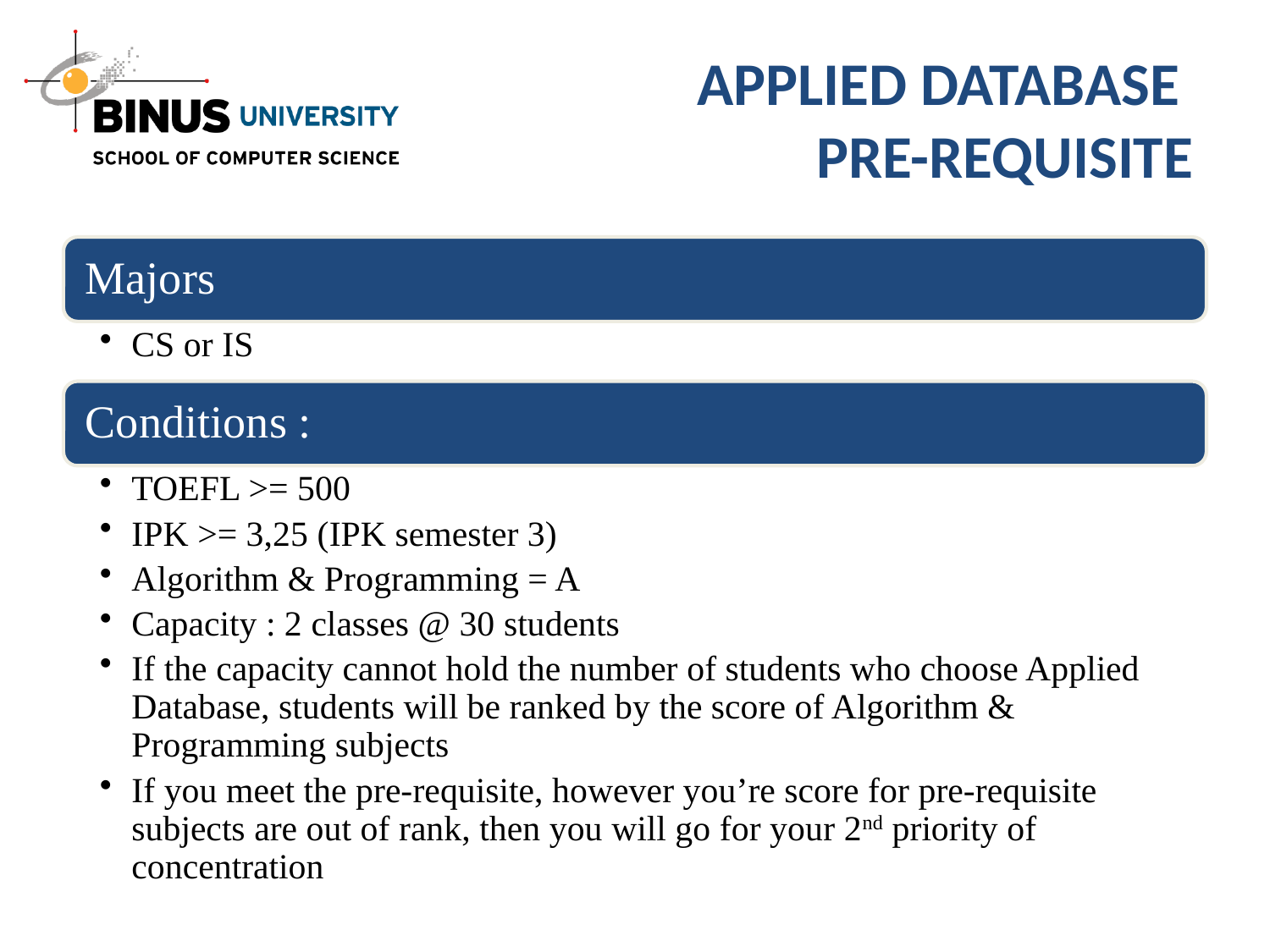

# Applied database pre-requisite
Majors
CS or IS
Conditions :
TOEFL >= 500
IPK >= 3,25 (IPK semester 3)
Algorithm & Programming = A
Capacity : 2 classes @ 30 students
If the capacity cannot hold the number of students who choose Applied Database, students will be ranked by the score of Algorithm & Programming subjects
If you meet the pre-requisite, however you’re score for pre-requisite subjects are out of rank, then you will go for your 2nd priority of concentration